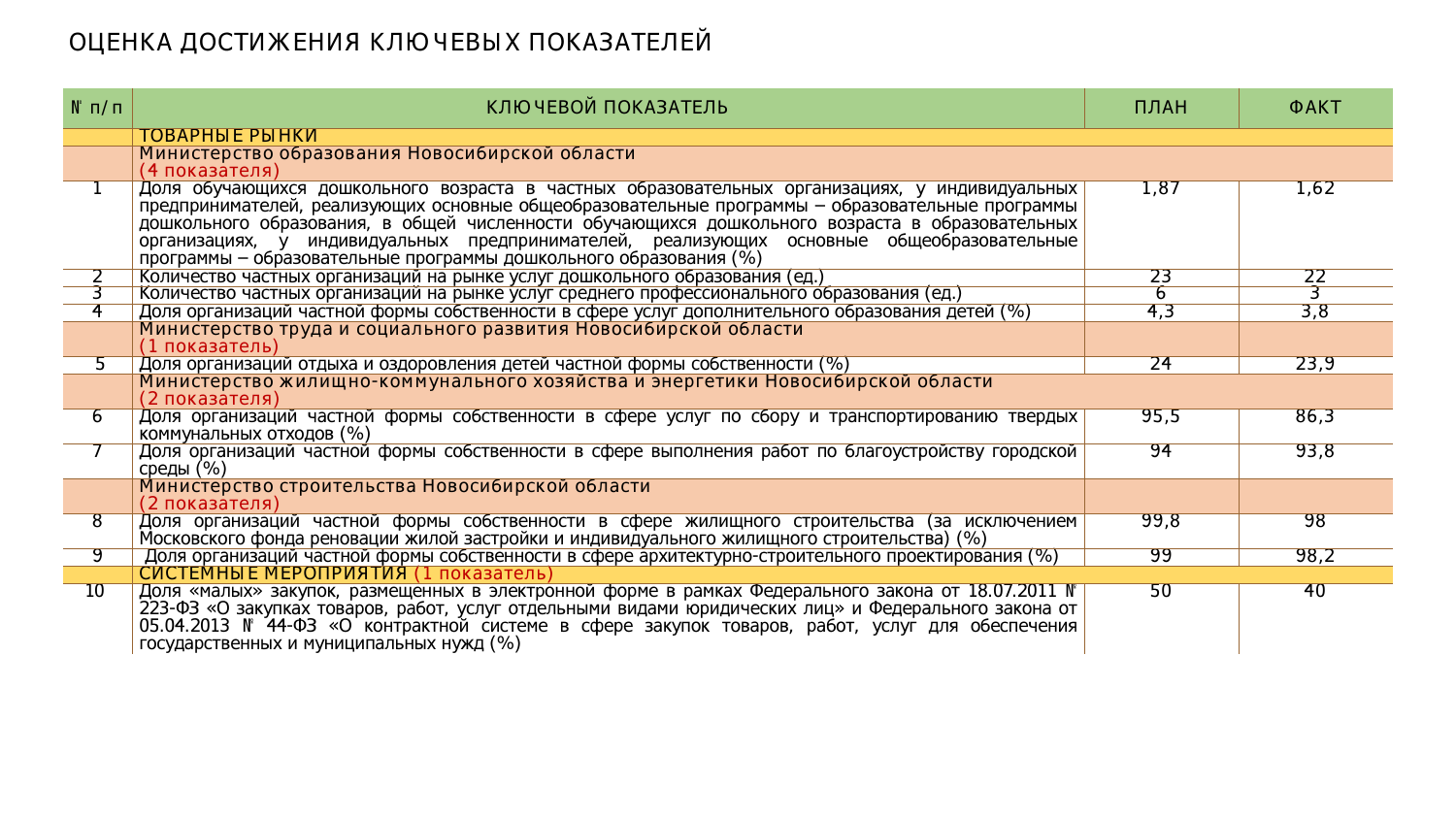

ОЦЕНКА ДОСТИЖЕНИЯ КЛЮЧЕВЫХ ПОКАЗАТЕЛЕЙ
| № п/п | КЛЮЧЕВОЙ ПОКАЗАТЕЛЬ | ПЛАН | ФАКТ |
| --- | --- | --- | --- |
|  | ТОВАРНЫЕ РЫНКИ |  |  |
|  | Министерство образования Новосибирской области (4 показателя) |  |  |
| 1 | Доля обучающихся дошкольного возраста в частных образовательных организациях, у индивидуальных предпринимателей, реализующих основные общеобразовательные программы – образовательные программы дошкольного образования, в общей численности обучающихся дошкольного возраста в образовательных организациях, у индивидуальных предпринимателей, реализующих основные общеобразовательные программы – образовательные программы дошкольного образования (%) | 1,87 | 1,62 |
| 2 | Количество частных организаций на рынке услуг дошкольного образования (ед.) | 23 | 22 |
| 3 | Количество частных организаций на рынке услуг среднего профессионального образования (ед.) | 6 | 3 |
| 4 | Доля организаций частной формы собственности в сфере услуг дополнительного образования детей (%) | 4,3 | 3,8 |
|  | Министерство труда и социального развития Новосибирской области (1 показатель) |  |  |
| 5 | Доля организаций отдыха и оздоровления детей частной формы собственности (%) | 24 | 23,9 |
|  | Министерство жилищно-коммунального хозяйства и энергетики Новосибирской области (2 показателя) |  |  |
| 6 | Доля организаций частной формы собственности в сфере услуг по сбору и транспортированию твердых коммунальных отходов (%) | 95,5 | 86,3 |
| 7 | Доля организаций частной формы собственности в сфере выполнения работ по благоустройству городской среды (%) | 94 | 93,8 |
|  | Министерство строительства Новосибирской области (2 показателя) |  |  |
| 8 | Доля организаций частной формы собственности в сфере жилищного строительства (за исключением Московского фонда реновации жилой застройки и индивидуального жилищного строительства) (%) | 99,8 | 98 |
| 9 | Доля организаций частной формы собственности в сфере архитектурно-строительного проектирования (%) | 99 | 98,2 |
|  | СИСТЕМНЫЕ МЕРОПРИЯТИЯ (1 показатель) |  |  |
| 10 | Доля «малых» закупок, размещенных в электронной форме в рамках Федерального закона от 18.07.2011 № 223-ФЗ «О закупках товаров, работ, услуг отдельными видами юридических лиц» и Федерального закона от 05.04.2013 № 44-ФЗ «О контрактной системе в сфере закупок товаров, работ, услуг для обеспечения государственных и муниципальных нужд (%) | 50 | 40 |